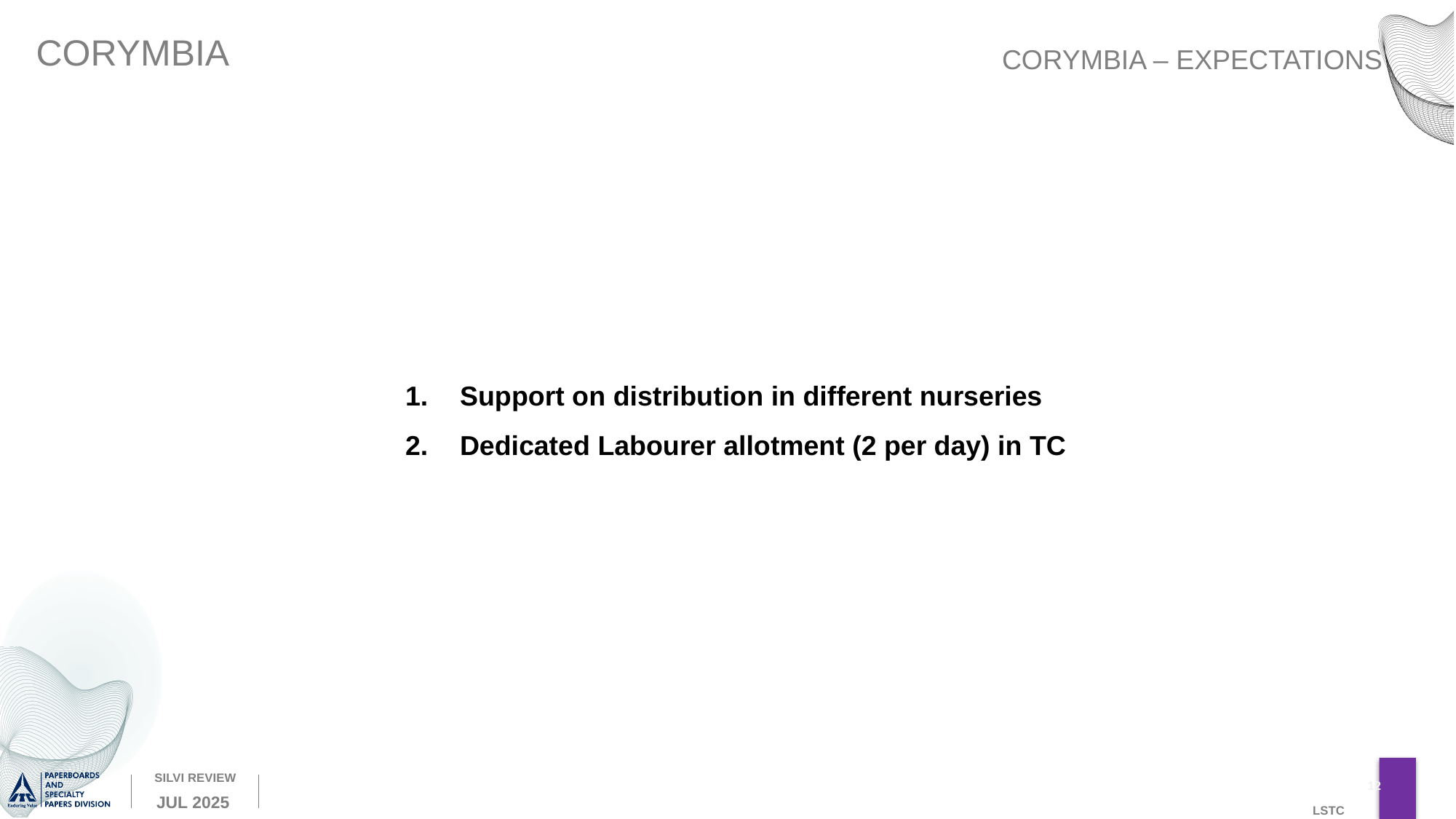

CORYMBIA
CORYMBIA – Expectations
Support on distribution in different nurseries
Dedicated Labourer allotment (2 per day) in TC